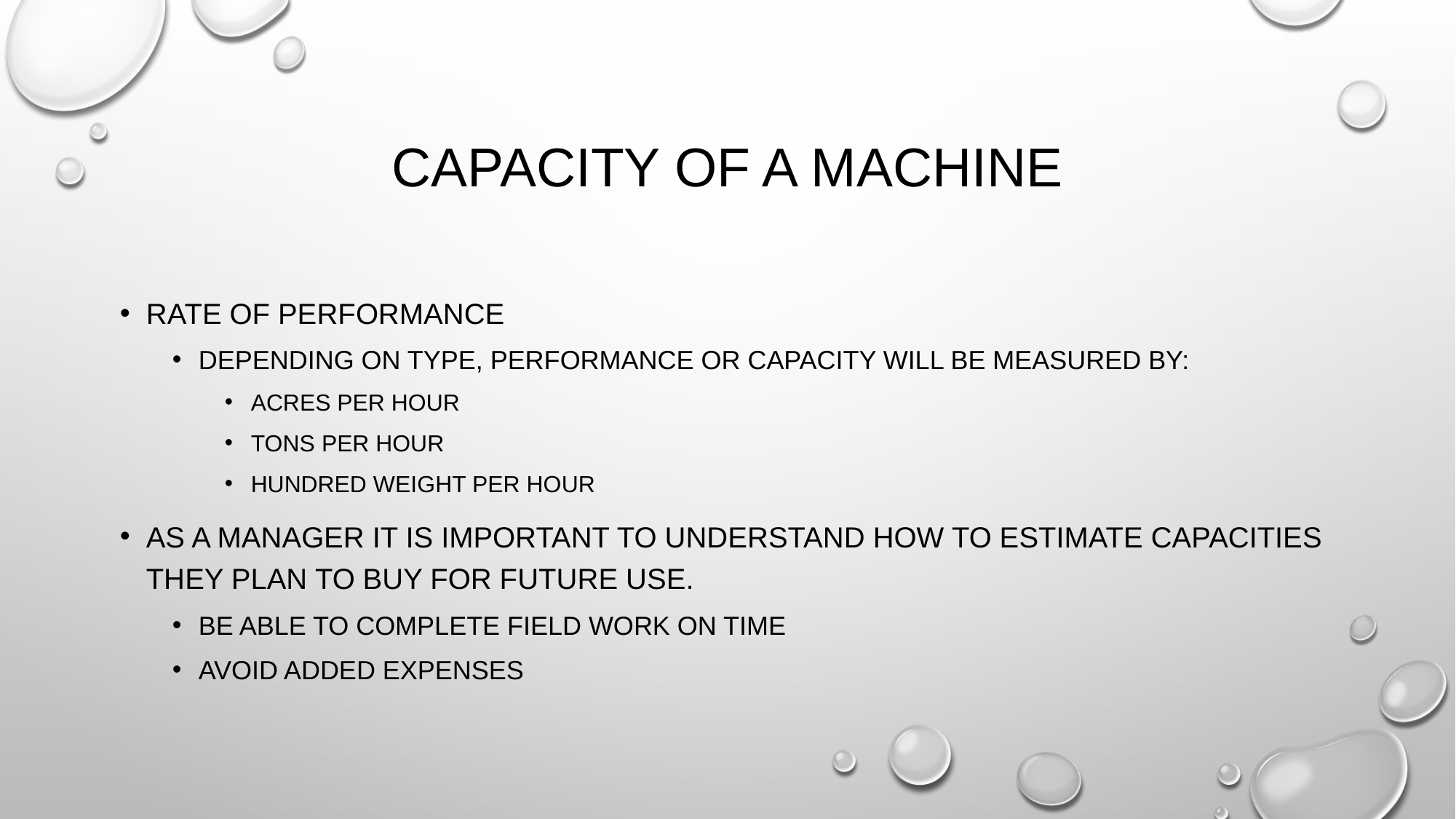

# Capacity of a machine
Rate of performance
Depending on type, performance or capacity will be measured by:
Acres per hour
Tons per hour
Hundred weight per hour
As a manager it is important to understand how to estimate capacities they plan to buy for future use.
Be able to complete field work on time
Avoid added expenses